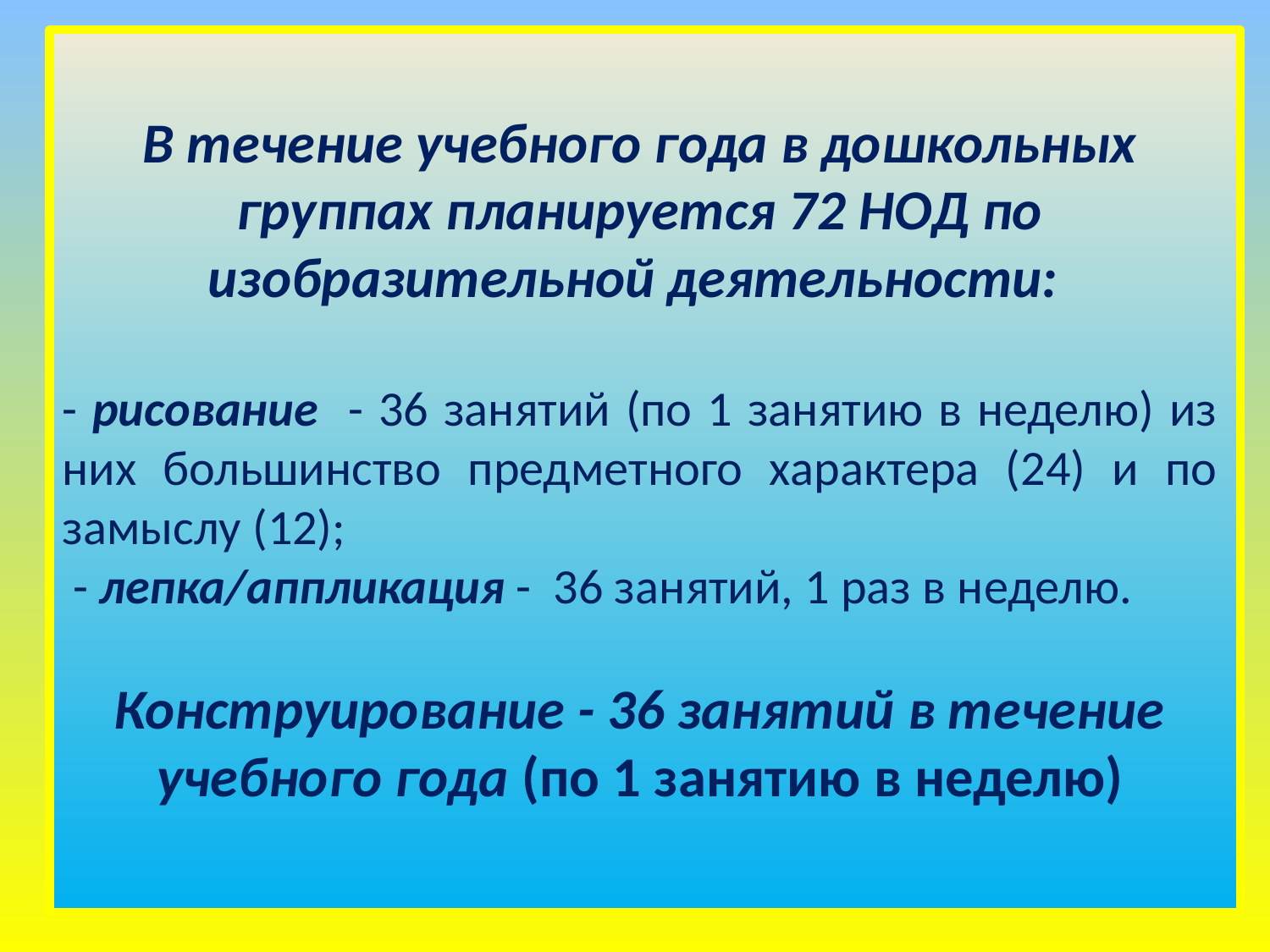

В течение учебного года в дошкольных группах планируется 72 НОД по изобразительной деятельности:

- рисование  - 36 занятий (по 1 занятию в неделю) из них большинство предметного характера (24) и по замыслу (12);
 - лепка/аппликация -  36 занятий, 1 раз в неделю.

Конструирование - 36 занятий в течение учебного года (по 1 занятию в неделю)
5